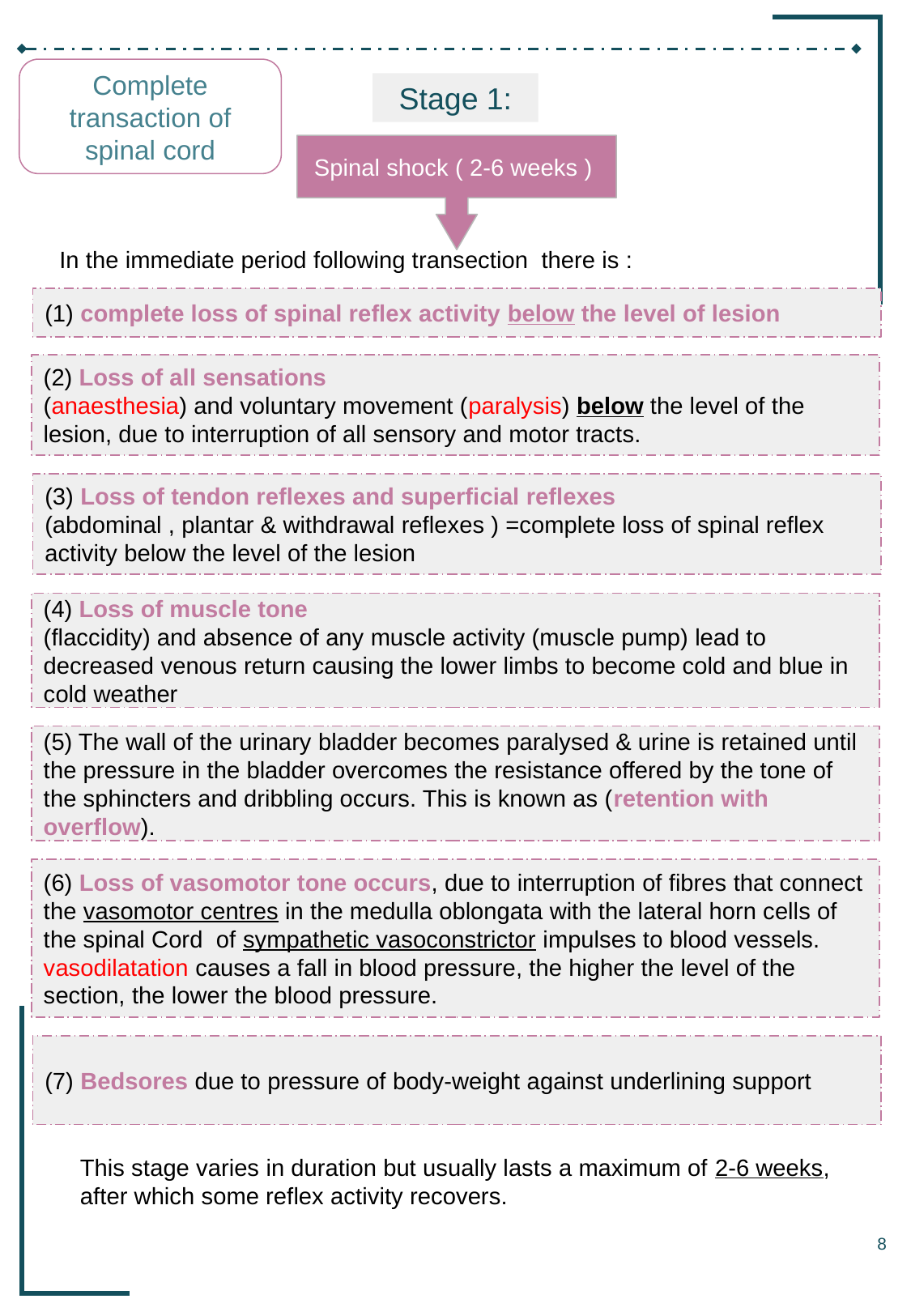

Complete transaction of spinal cord
Stage 1:
Spinal shock ( 2-6 weeks )
# In the immediate period following transection  there is :

(1) complete loss of spinal reflex activity below the level of lesion
(2) Loss of all sensations
(anaesthesia) and voluntary movement (paralysis) below the level of the lesion, due to interruption of all sensory and motor tracts.
(3) Loss of tendon reflexes and superficial reflexes
(abdominal , plantar & withdrawal reflexes ) =complete loss of spinal reflex activity below the level of the lesion
(4) Loss of muscle tone
(flaccidity) and absence of any muscle activity (muscle pump) lead to decreased venous return causing the lower limbs to become cold and blue in cold weather
(5) The wall of the urinary bladder becomes paralysed & urine is retained until the pressure in the bladder overcomes the resistance offered by the tone of the sphincters and dribbling occurs. This is known as (retention with overflow).
(6) Loss of vasomotor tone occurs, due to interruption of fibres that connect the vasomotor centres in the medulla oblongata with the lateral horn cells of the spinal Cord  of sympathetic vasoconstrictor impulses to blood vessels. vasodilatation causes a fall in blood pressure, the higher the level of the section, the lower the blood pressure.
(7) Bedsores due to pressure of body-weight against underlining support
This stage varies in duration but usually lasts a maximum of 2-6 weeks, after which some reflex activity recovers.
8